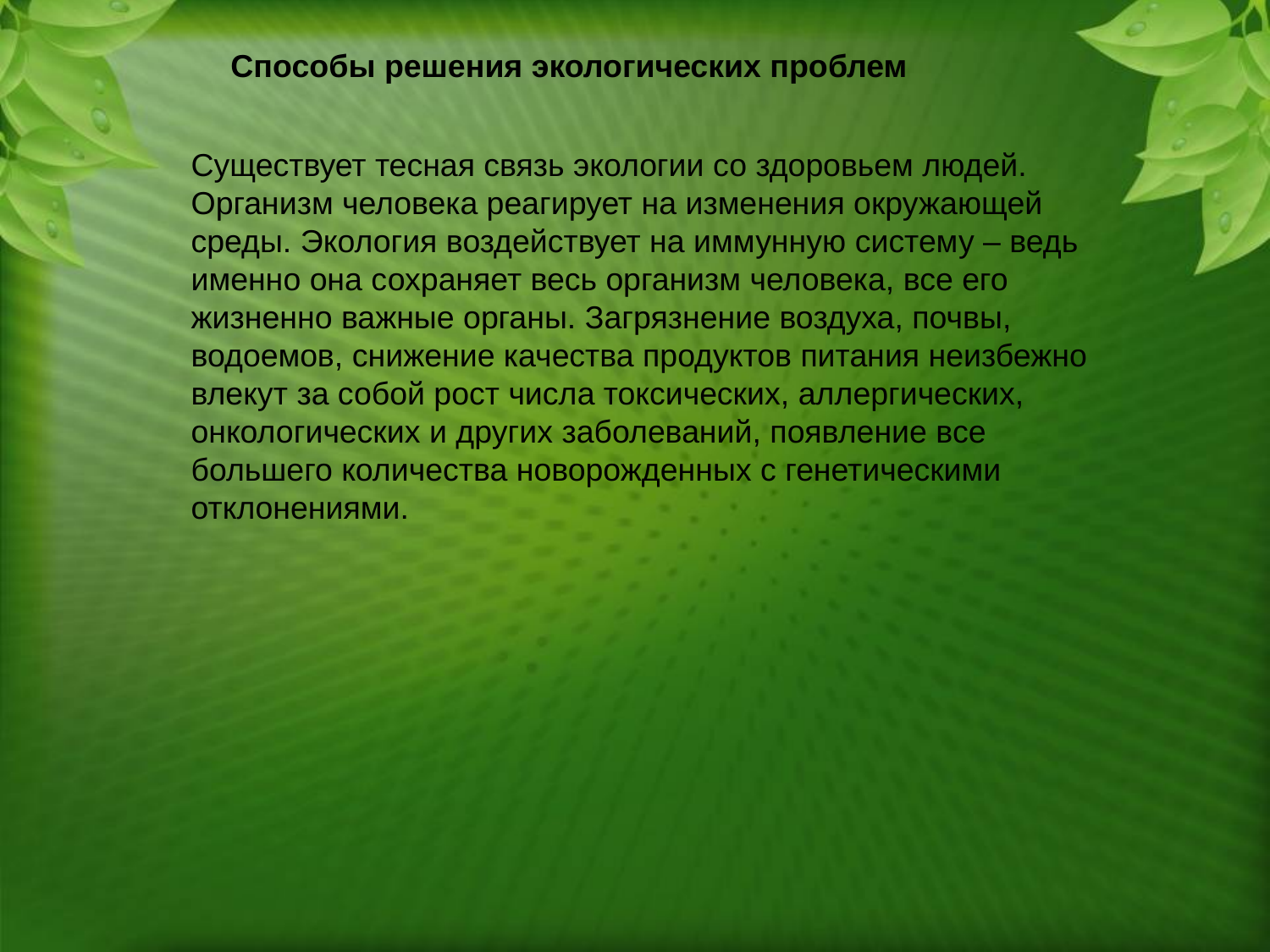

Способы решения экологических проблем
Существует тесная связь экологии со здоровьем людей. Организм человека реагирует на изменения окружающей среды. Экология воздействует на иммунную систему – ведь именно она сохраняет весь организм человека, все его жизненно важные органы. Загрязнение воздуха, почвы, водоемов, снижение качества продуктов питания неизбежно влекут за собой рост числа токсических, аллергических, онкологических и других заболеваний, появление все большего количества новорожденных с генетическими отклонениями.